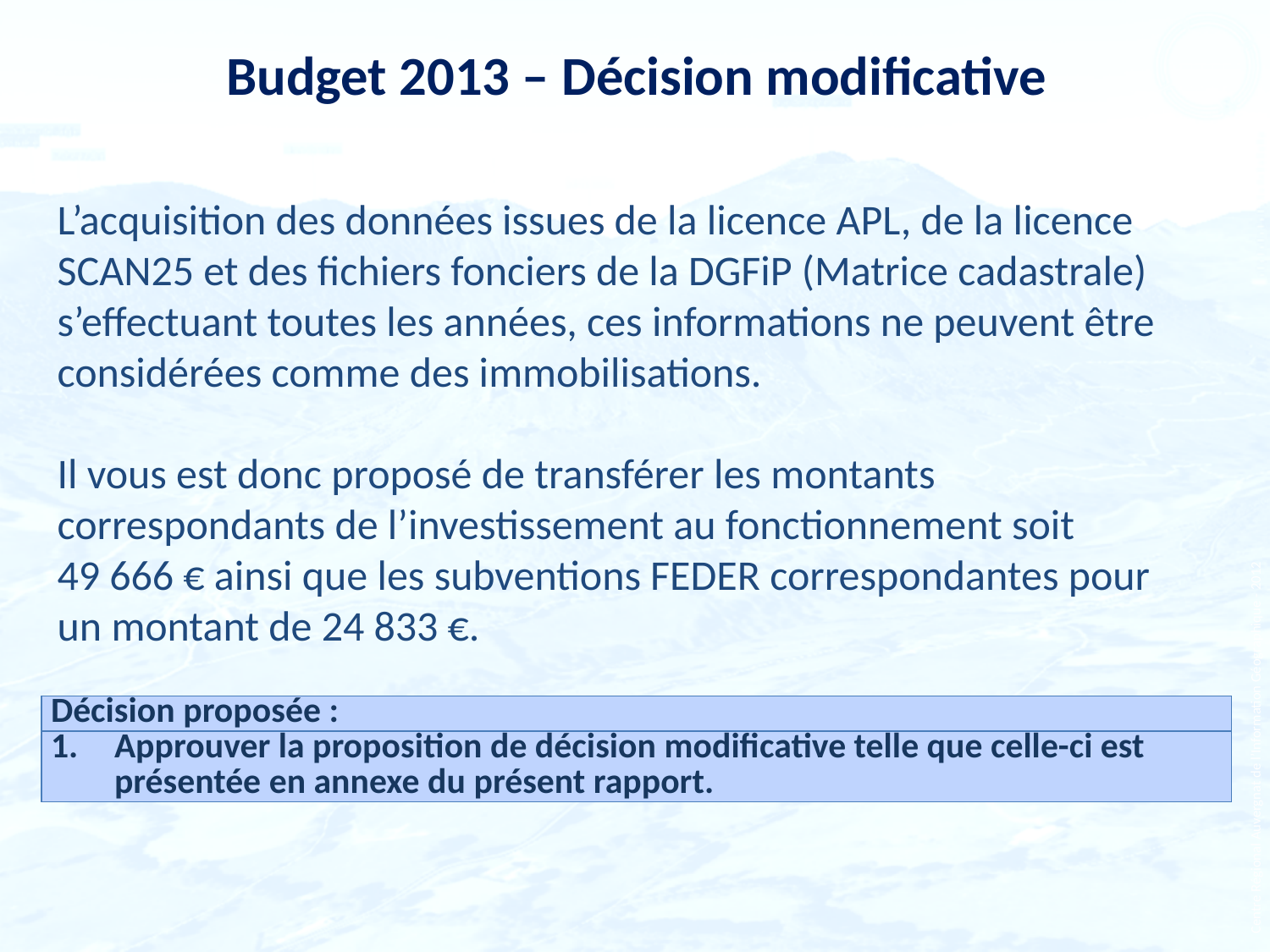

Budget 2013 – Décision modificative

L’acquisition des données issues de la licence APL, de la licence SCAN25 et des fichiers fonciers de la DGFiP (Matrice cadastrale) s’effectuant toutes les années, ces informations ne peuvent être considérées comme des immobilisations.

Il vous est donc proposé de transférer les montants correspondants de l’investissement au fonctionnement soit 49 666 € ainsi que les subventions FEDER correspondantes pour un montant de 24 833 €.
| Décision proposée : |
| --- |
| Approuver la proposition de décision modificative telle que celle-ci est présentée en annexe du présent rapport. |